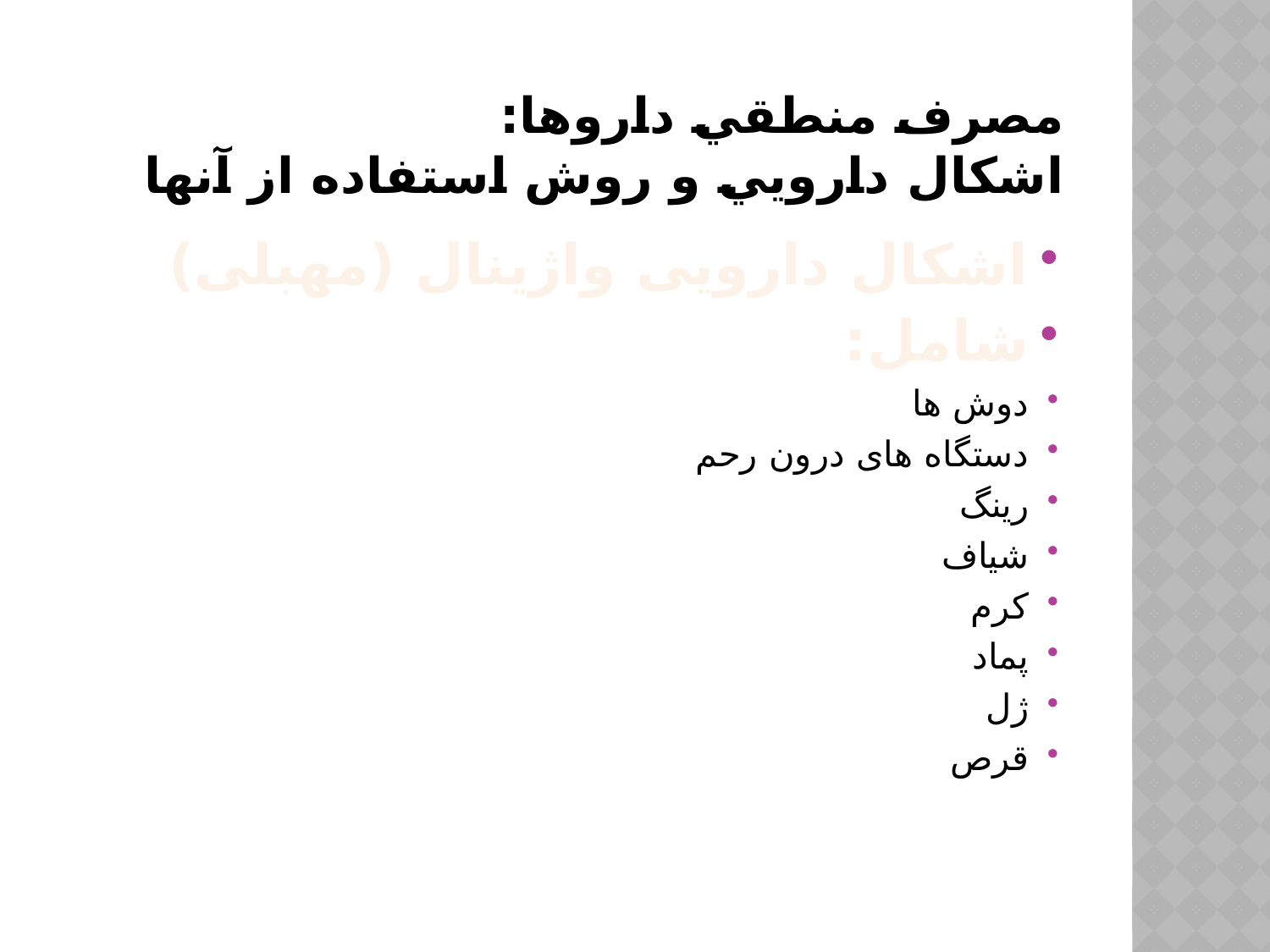

# مصرف منطقي داروها: اشكال دارويي و روش استفاده از آنها
اشکال دارویی واژینال (مهبلی)
شامل:
دوش ها
دستگاه های درون رحم
رینگ
شیاف
کرم
پماد
ژل
قرص